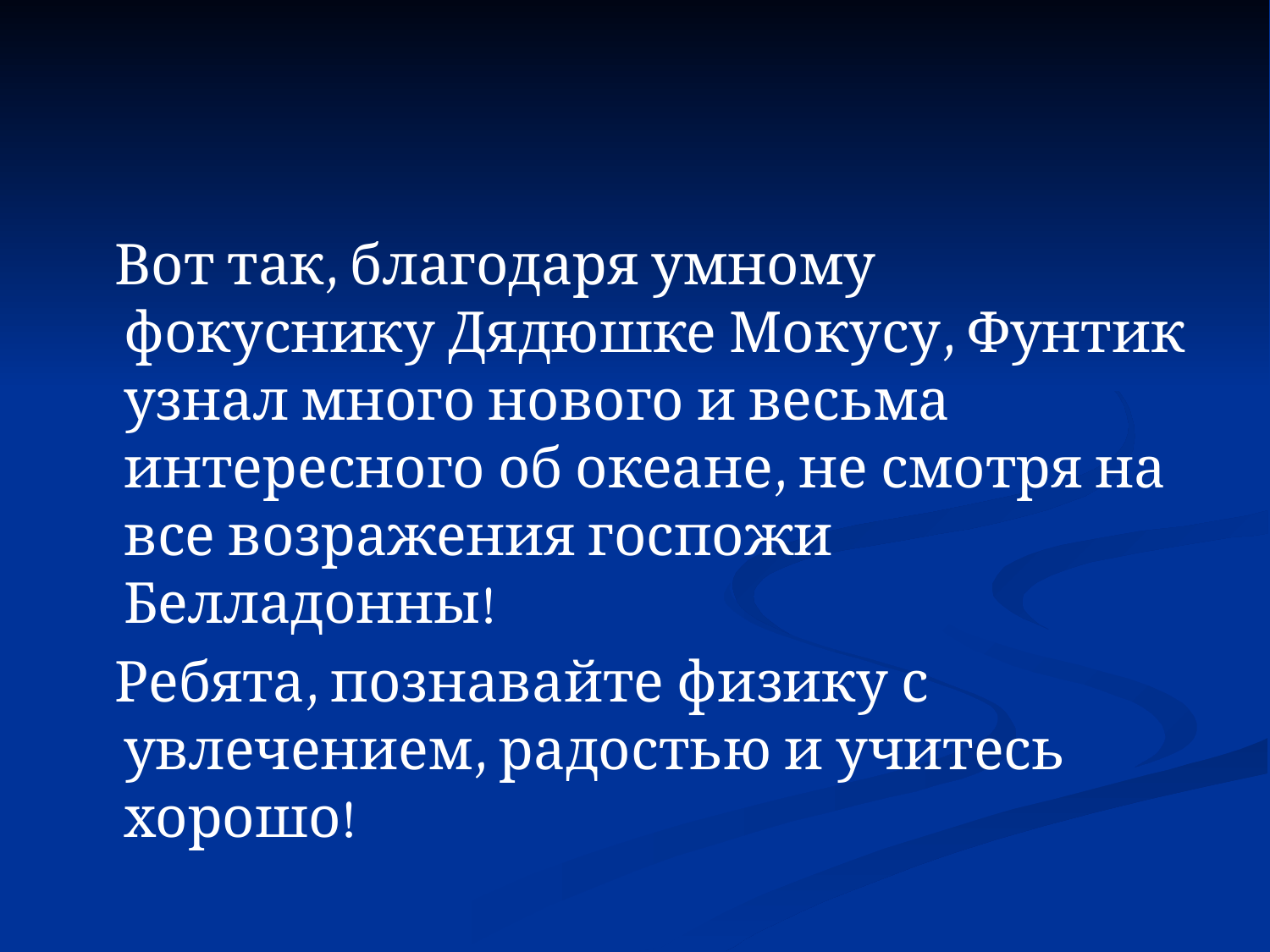

#
   Вот так, благодаря умному фокуснику Дядюшке Мокусу, Фунтик узнал много нового и весьма интересного об океане, не смотря на все возражения госпожи Белладонны!
   Ребята, познавайте физику с увлечением, радостью и учитесь хорошо!